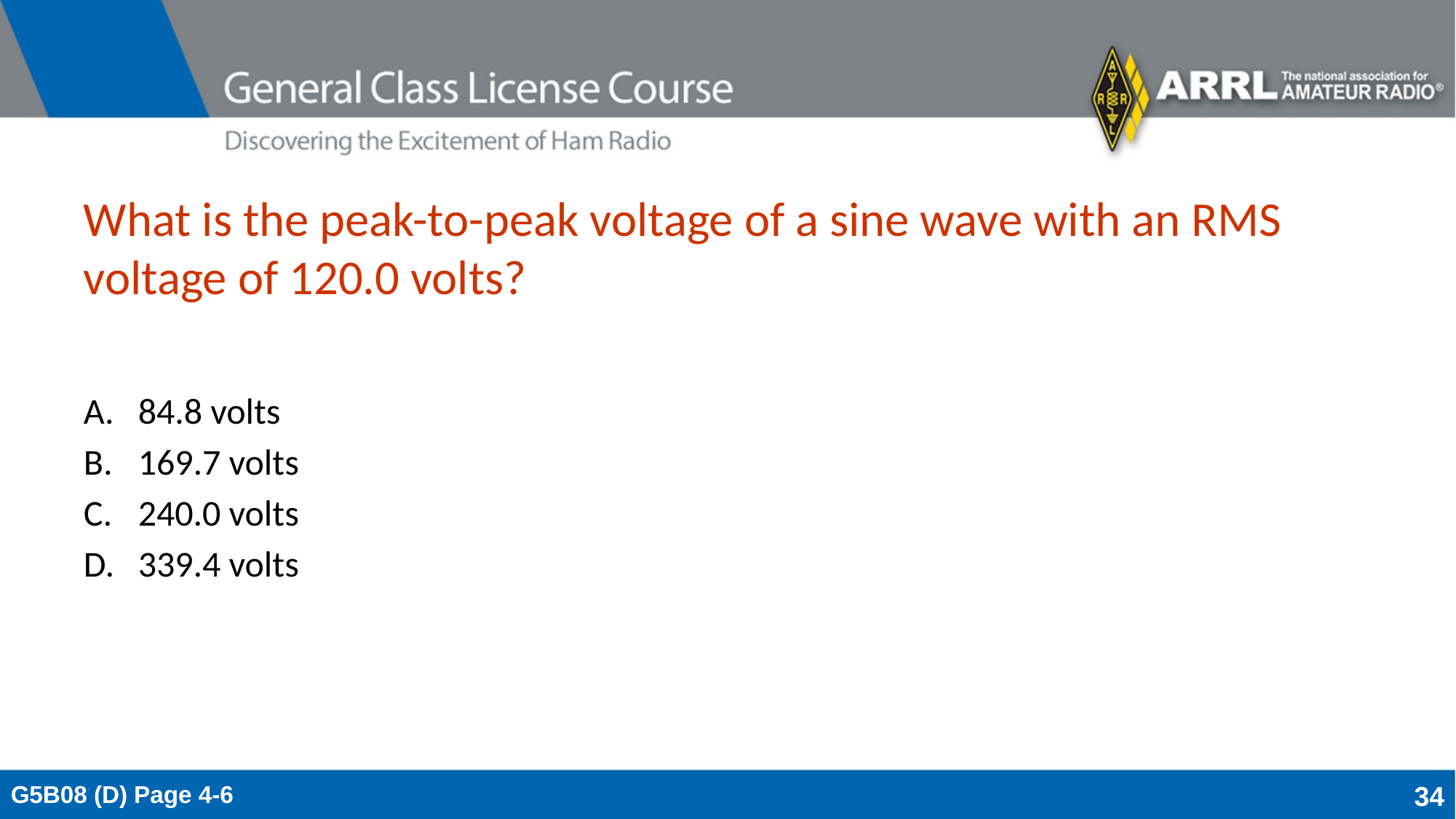

# What is the peak-to-peak voltage of a sine wave with an RMS voltage of 120.0 volts?
84.8 volts
169.7 volts
240.0 volts
339.4 volts
G5B08 (D) Page 4-6
34